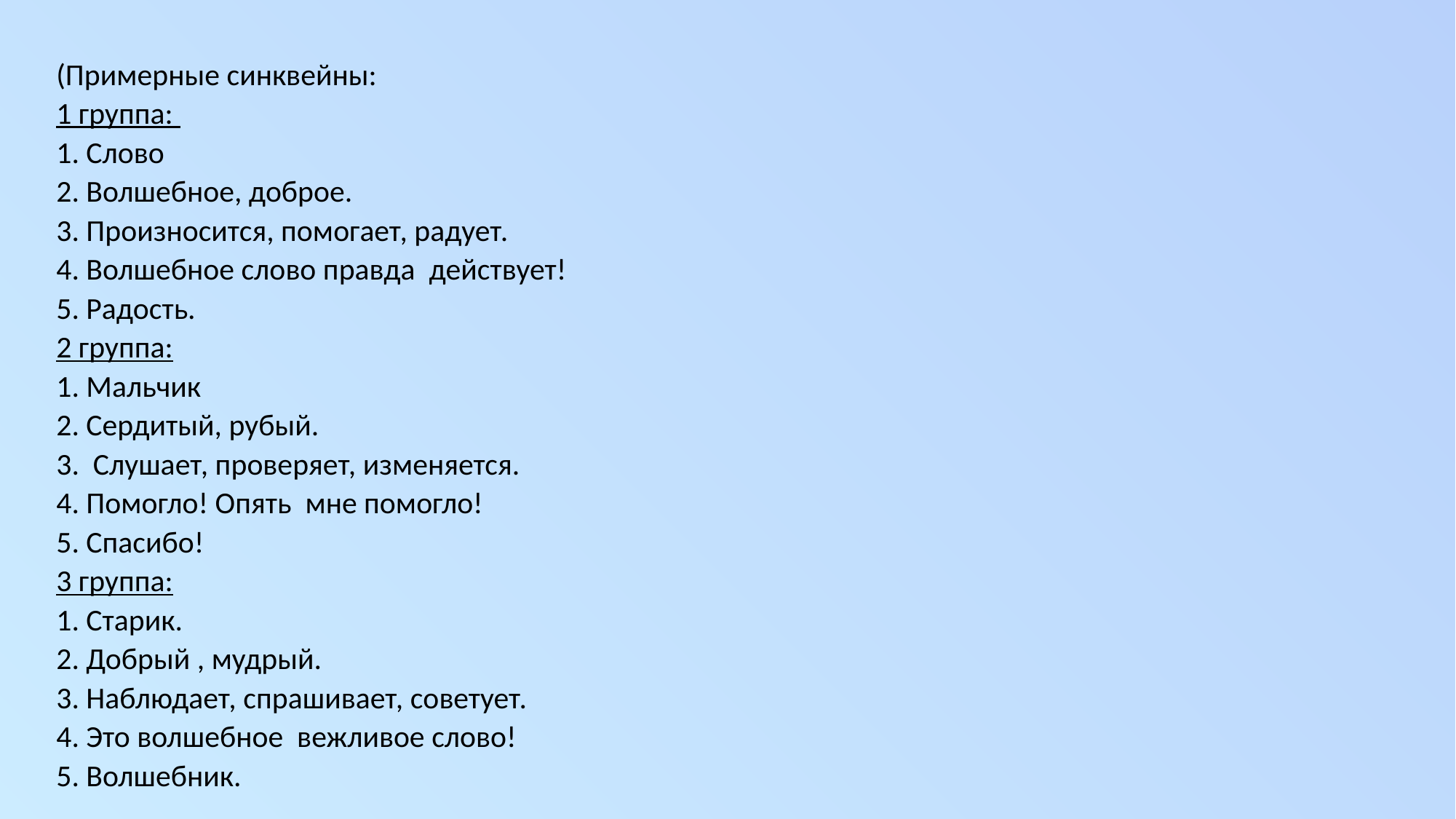

(Примерные синквейны:
1 группа:
1. Слово
2. Волшебное, доброе.
3. Произносится, помогает, радует.
4. Волшебное слово правда  действует!
5. Радость.
2 группа:
1. Мальчик
2. Сердитый, рубый.
3.  Слушает, проверяет, изменяется.
4. Помогло! Опять  мне помогло!
5. Спасибо!
3 группа:
1. Старик.
2. Добрый , мудрый.
3. Наблюдает, спрашивает, советует.
4. Это волшебное  вежливое слово!
5. Волшебник.